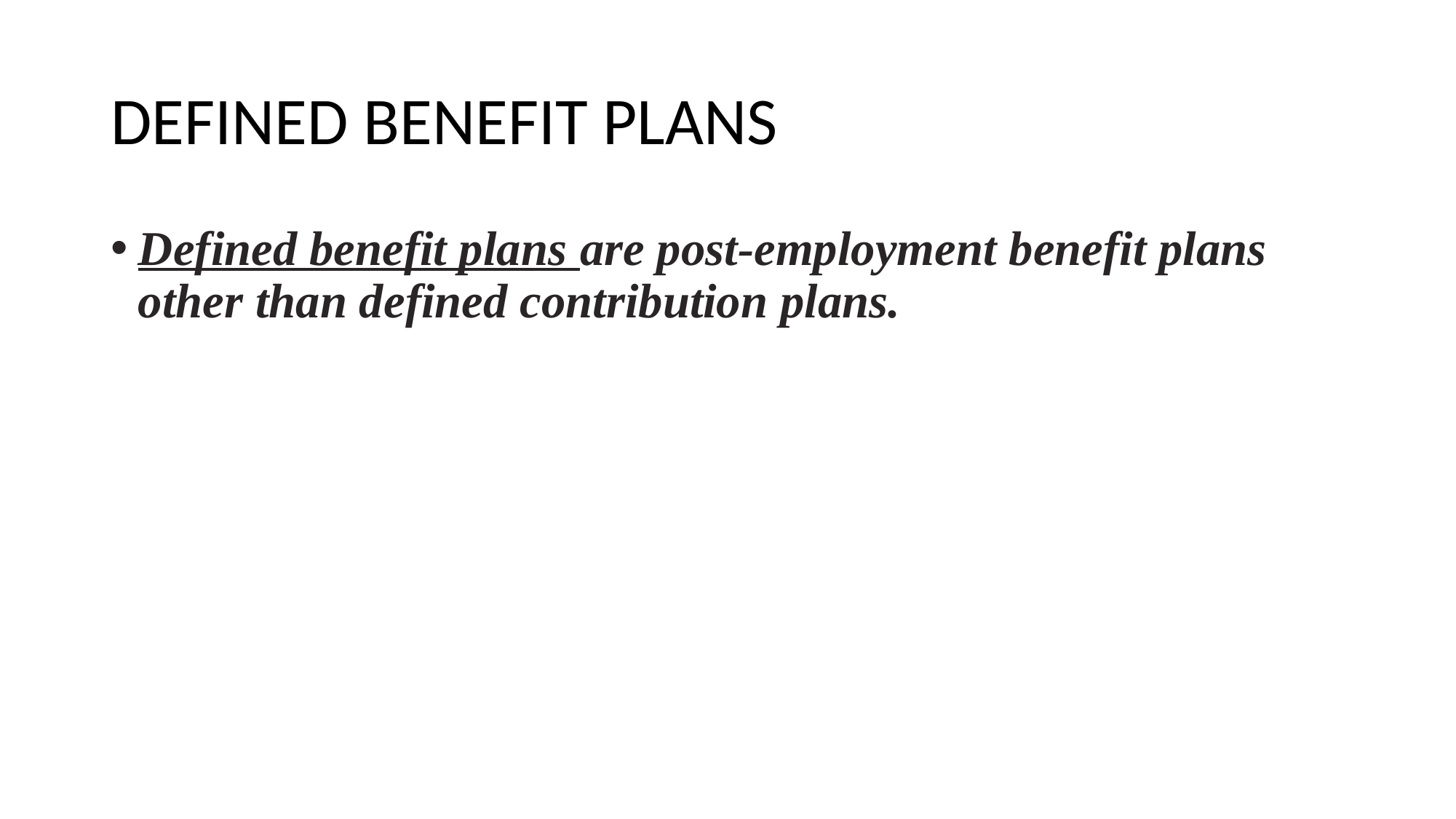

# DEFINED BENEFIT PLANS
Defined benefit plans are post-employment benefit plans other than defined contribution plans.